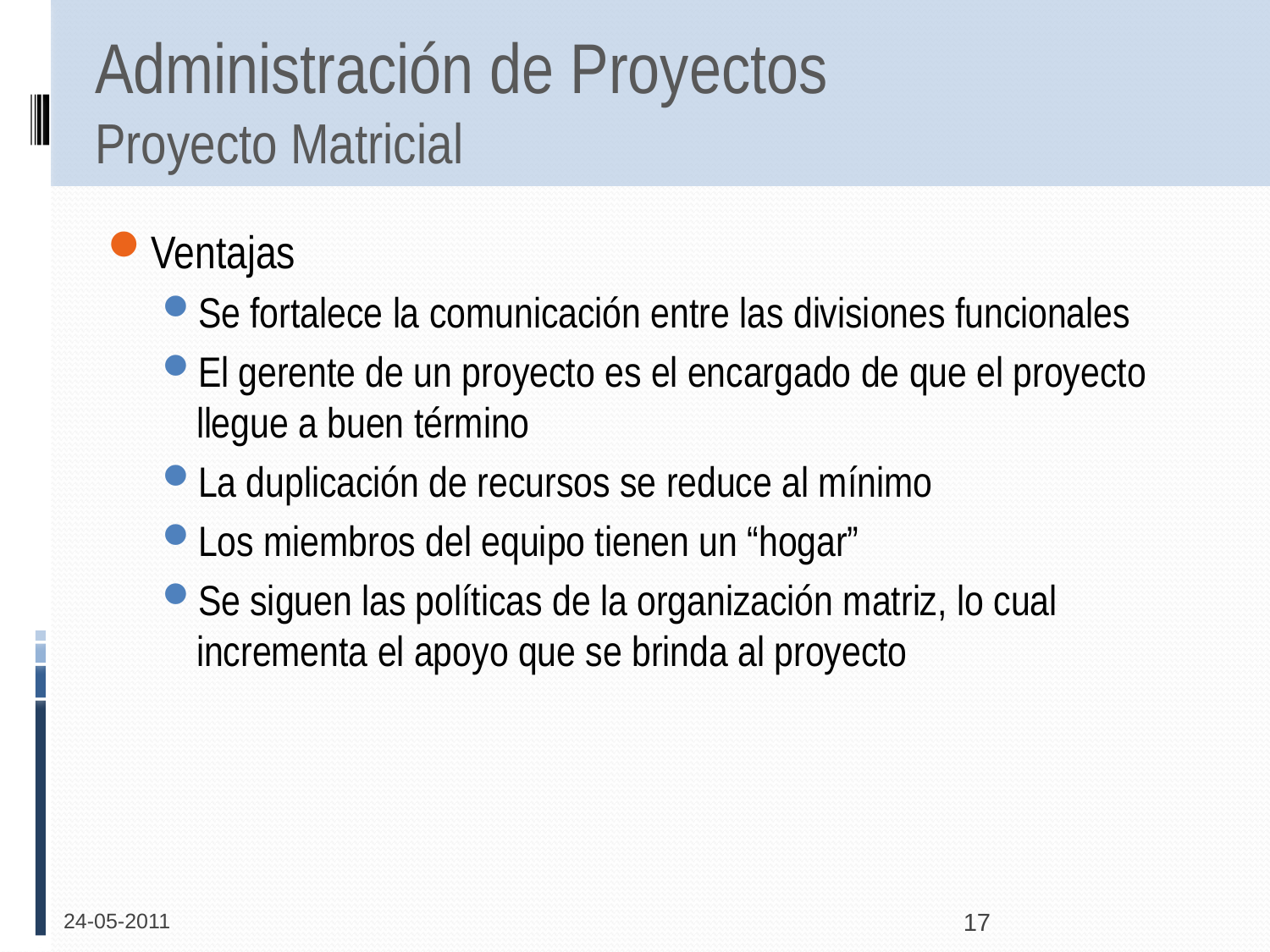

# Administración de Proyectos Proyecto Matricial
Ventajas
Se fortalece la comunicación entre las divisiones funcionales
El gerente de un proyecto es el encargado de que el proyecto llegue a buen término
La duplicación de recursos se reduce al mínimo
Los miembros del equipo tienen un “hogar”
Se siguen las políticas de la organización matriz, lo cual incrementa el apoyo que se brinda al proyecto

24-05-2011
17